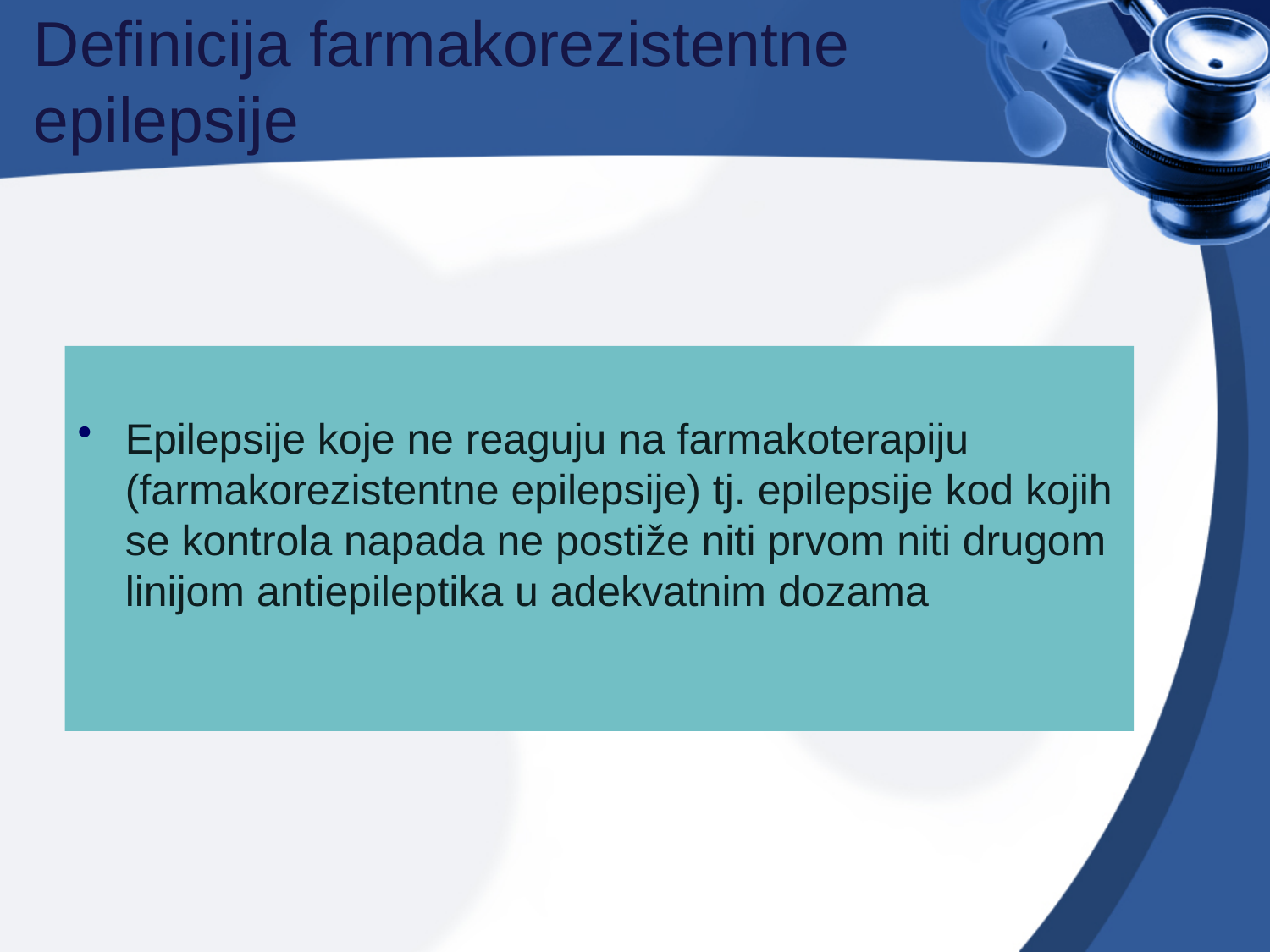

# Definicija farmakorezistentne epilepsije

Epilepsije koje ne reaguju na farmakoterapiju (farmakorezistentne epilepsije) tj. epilepsije kod kojih se kontrola napada ne postiže niti prvom niti drugom linijom antiepileptika u adekvatnim dozama
28